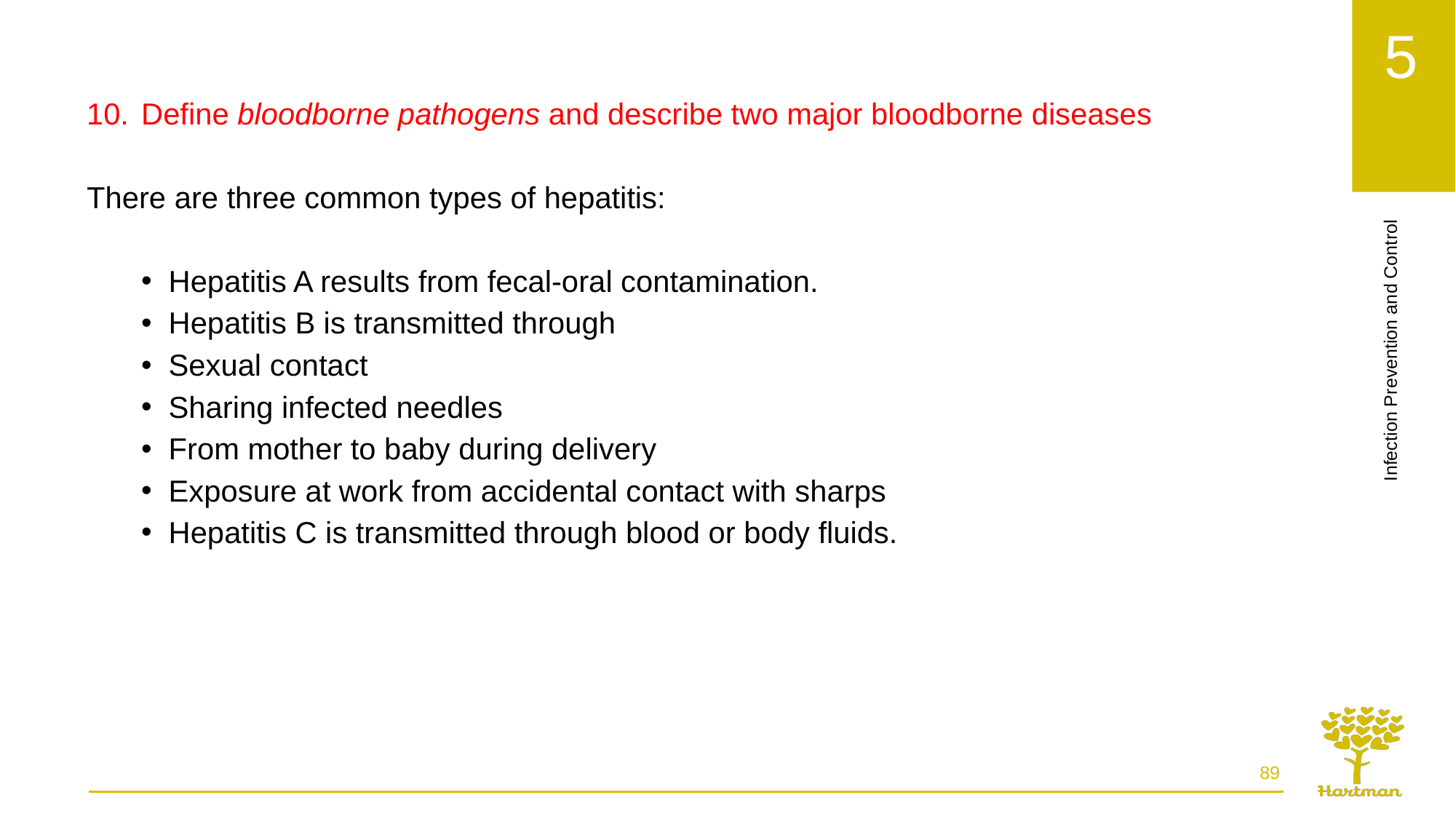

Define bloodborne pathogens and describe two major bloodborne diseases

There are three common types of hepatitis:

Hepatitis A results from fecal-oral contamination.
Hepatitis B is transmitted through
Sexual contact
Sharing infected needles
From mother to baby during delivery
Exposure at work from accidental contact with sharps
Hepatitis C is transmitted through blood or body fluids.

89